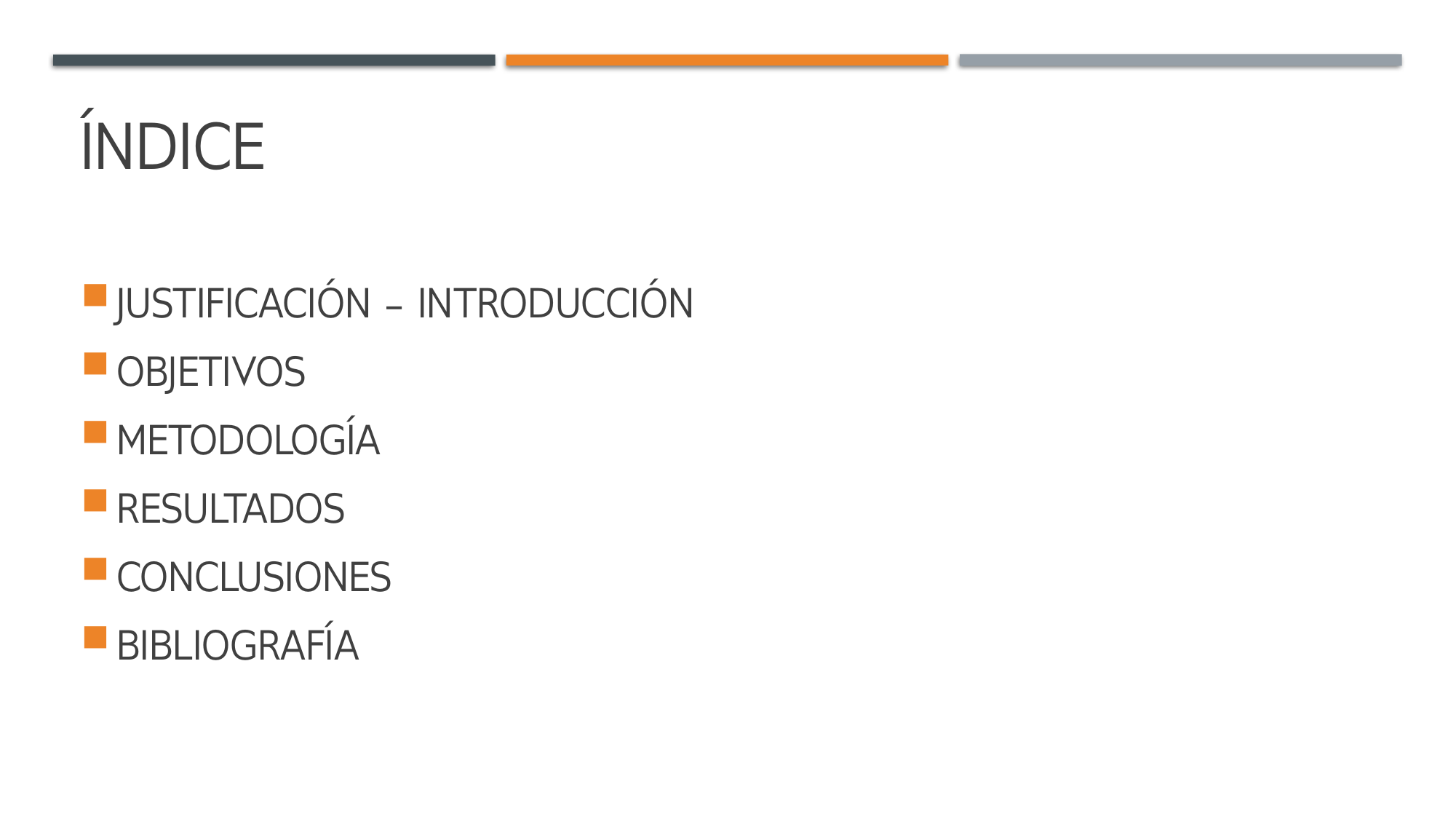

# índice
JUSTIFICACIÓN – INTRODUCCIÓN
OBJETIVOS
METODOLOGÍA
RESULTADOS
CONCLUSIONES
BIBLIOGRAFÍA